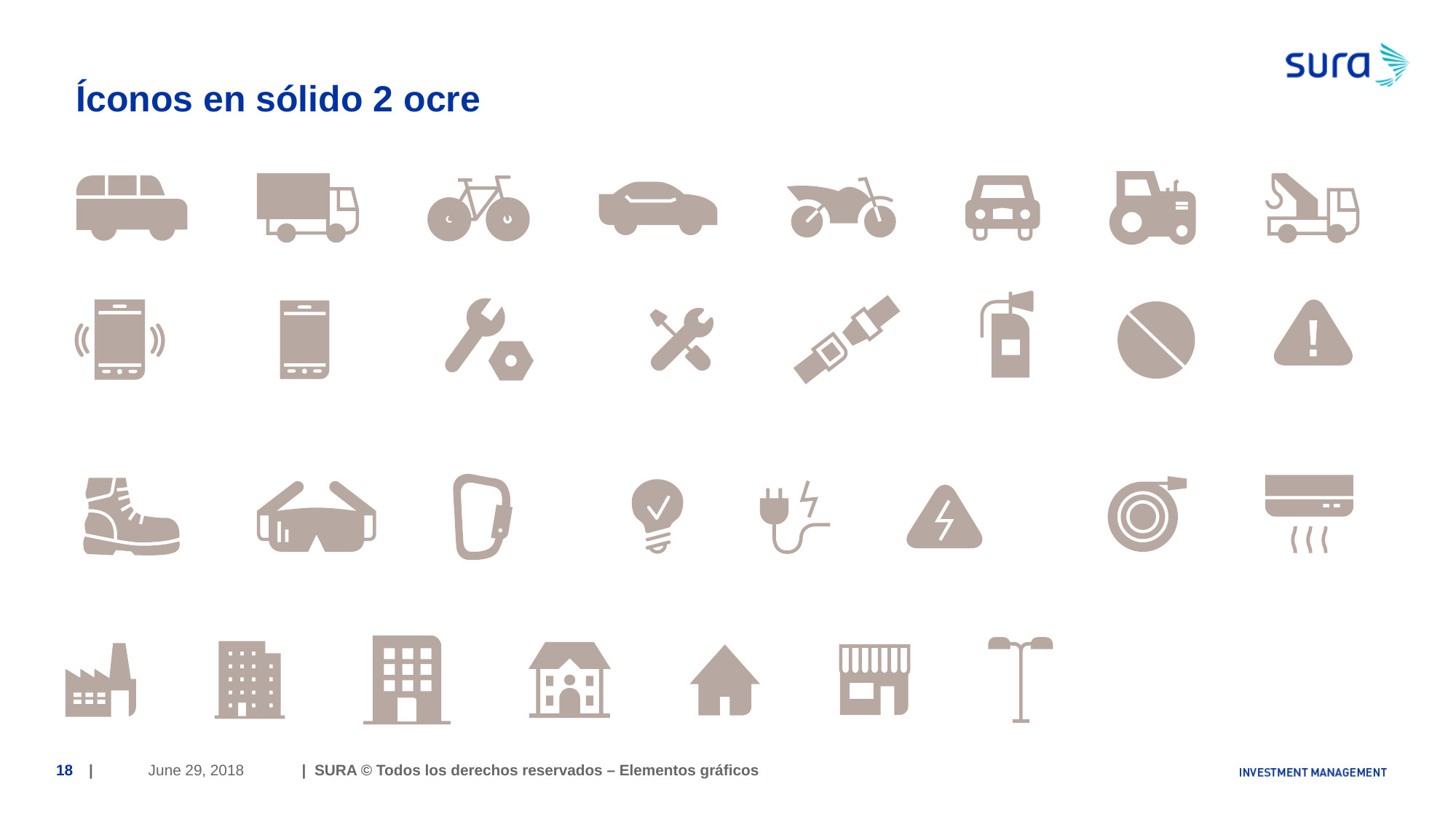

# Íconos en sólido 2 ocre

June 29, 2018
18
|                                                  |  SURA © Todos los derechos reservados – Elementos gráficos